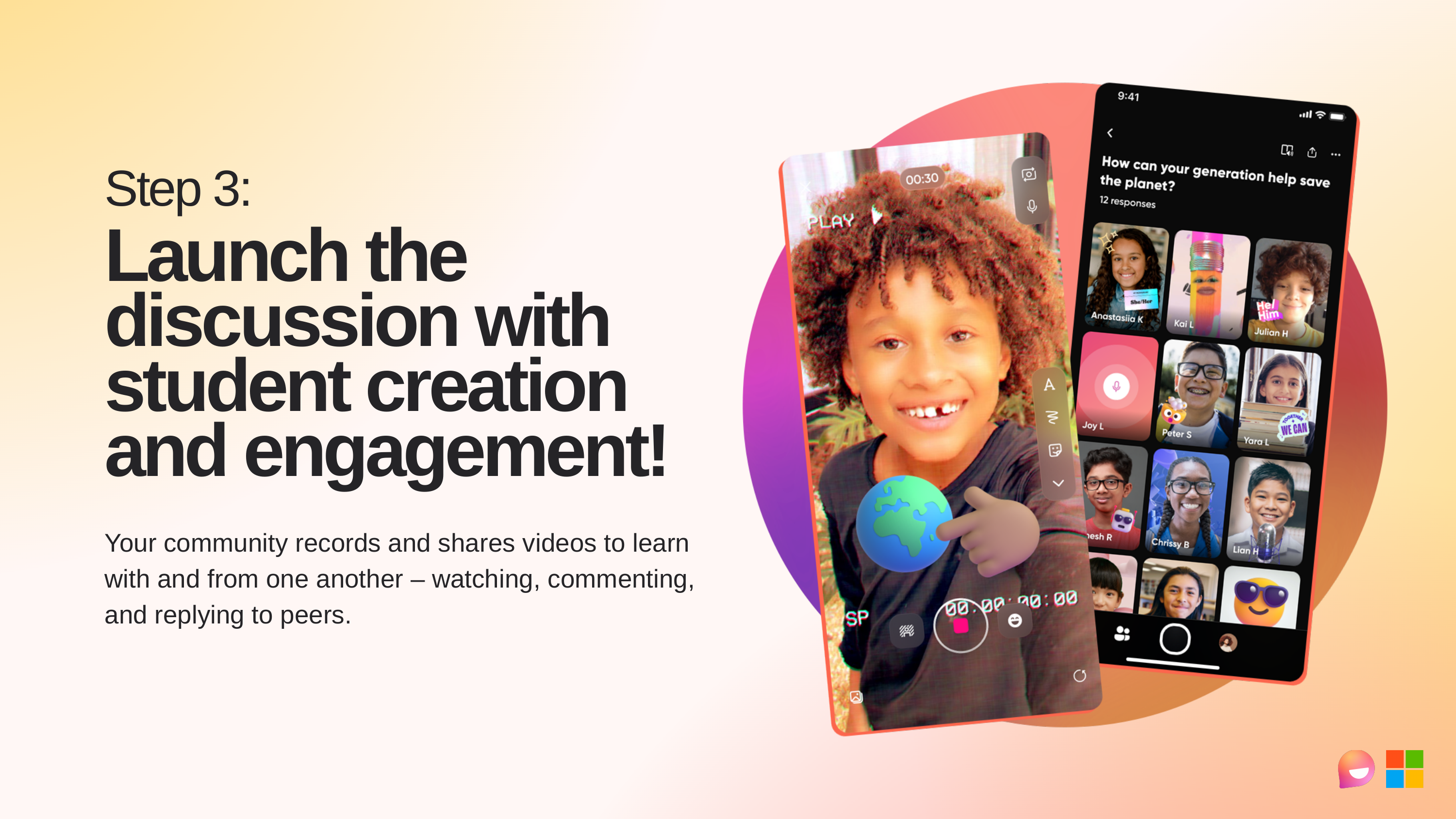

Step 3:
Launch the discussion with student creation and engagement!
Your community records and shares videos to learn with and from one another – watching, commenting, and replying to peers.